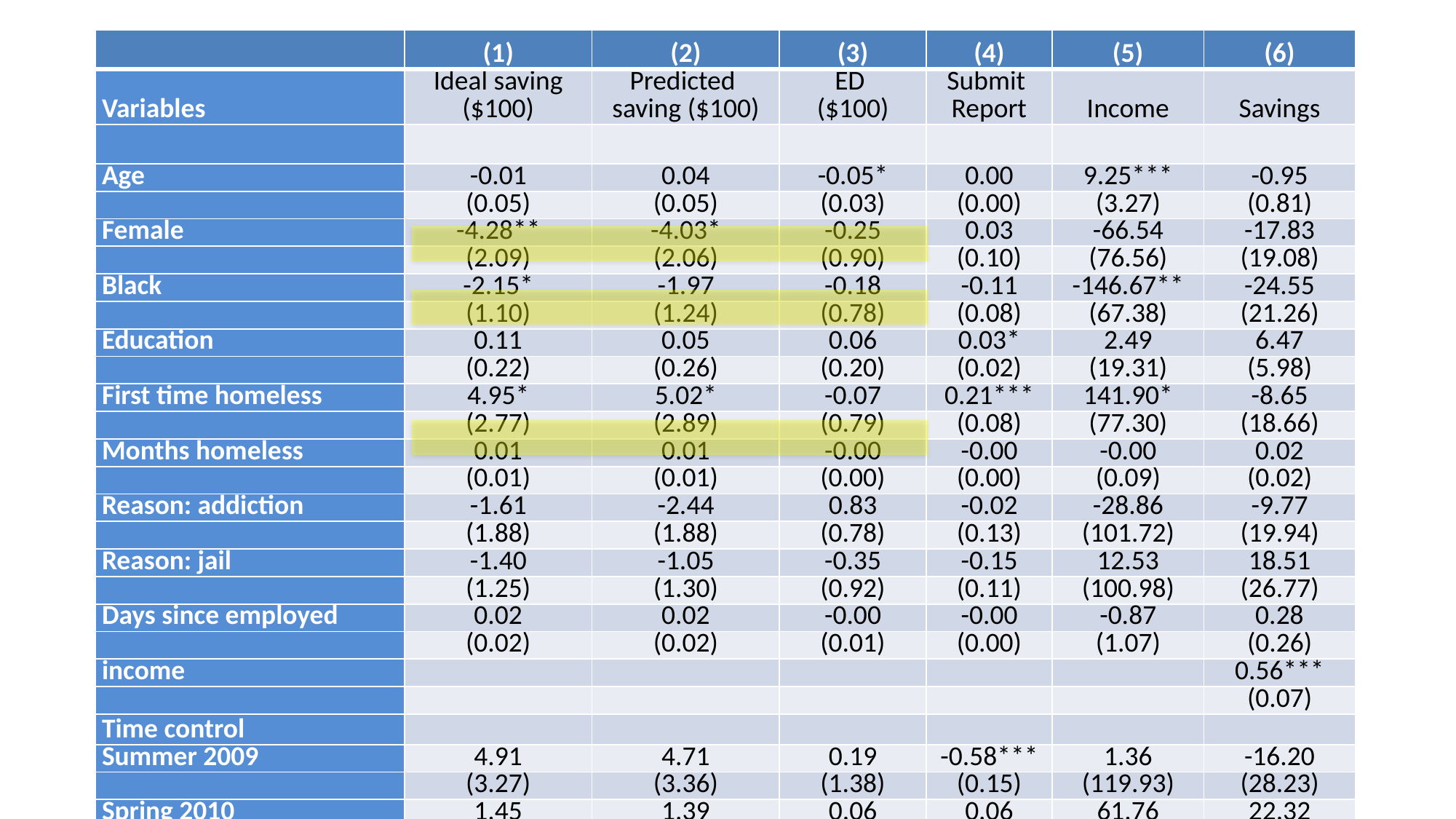

|  | (1) | (2) | (3) | (4) | (5) | (6) |
| --- | --- | --- | --- | --- | --- | --- |
| Variables | Ideal saving ($100) | Predicted saving ($100) | ED ($100) | Submit Report | Income | Savings |
|  |  |  |  |  |  |  |
| Age | -0.01 | 0.04 | -0.05\* | 0.00 | 9.25\*\*\* | -0.95 |
|  | (0.05) | (0.05) | (0.03) | (0.00) | (3.27) | (0.81) |
| Female | -4.28\*\* | -4.03\* | -0.25 | 0.03 | -66.54 | -17.83 |
|  | (2.09) | (2.06) | (0.90) | (0.10) | (76.56) | (19.08) |
| Black | -2.15\* | -1.97 | -0.18 | -0.11 | -146.67\*\* | -24.55 |
|  | (1.10) | (1.24) | (0.78) | (0.08) | (67.38) | (21.26) |
| Education | 0.11 | 0.05 | 0.06 | 0.03\* | 2.49 | 6.47 |
|  | (0.22) | (0.26) | (0.20) | (0.02) | (19.31) | (5.98) |
| First time homeless | 4.95\* | 5.02\* | -0.07 | 0.21\*\*\* | 141.90\* | -8.65 |
|  | (2.77) | (2.89) | (0.79) | (0.08) | (77.30) | (18.66) |
| Months homeless | 0.01 | 0.01 | -0.00 | -0.00 | -0.00 | 0.02 |
|  | (0.01) | (0.01) | (0.00) | (0.00) | (0.09) | (0.02) |
| Reason: addiction | -1.61 | -2.44 | 0.83 | -0.02 | -28.86 | -9.77 |
|  | (1.88) | (1.88) | (0.78) | (0.13) | (101.72) | (19.94) |
| Reason: jail | -1.40 | -1.05 | -0.35 | -0.15 | 12.53 | 18.51 |
|  | (1.25) | (1.30) | (0.92) | (0.11) | (100.98) | (26.77) |
| Days since employed | 0.02 | 0.02 | -0.00 | -0.00 | -0.87 | 0.28 |
|  | (0.02) | (0.02) | (0.01) | (0.00) | (1.07) | (0.26) |
| income |  |  |  |  |  | 0.56\*\*\* |
|  |  |  |  |  |  | (0.07) |
| Time control |  |  |  |  |  |  |
| Summer 2009 | 4.91 | 4.71 | 0.19 | -0.58\*\*\* | 1.36 | -16.20 |
|  | (3.27) | (3.36) | (1.38) | (0.15) | (119.93) | (28.23) |
| Spring 2010 | 1.45 | 1.39 | 0.06 | 0.06 | 61.76 | 22.32 |
|  | (1.27) | (1.28) | (0.46) | (0.08) | (87.06) | (21.61) |
| No incentive | -1.66 | -1.82 | 0.16 | -0.07 | -114.58 | -49.29\*\* |
|  | (1.10) | (1.23) | (0.54) | (0.08) | (86.42) | (24.51) |
| Constant | 8.40\*\* | 5.56 | 2.84 | -0.09 | -146.15 | -26.09 |
|  | (3.97) | (4.98) | (4.57) | (0.35) | (312.05) | (92.40) |
|  |  |  |  |  |  |  |
| Observations | 95 | 95 | 95 | 95 | 95 | 95 |
| R-squared | 0.27 | 0.24 | 0.08 | 0.45 | 0.20 | 0.85 |
| Adjusted R-squared | 0.159 | 0.125 | -0.0546 | 0.367 | 0.0870 | 0.827 |